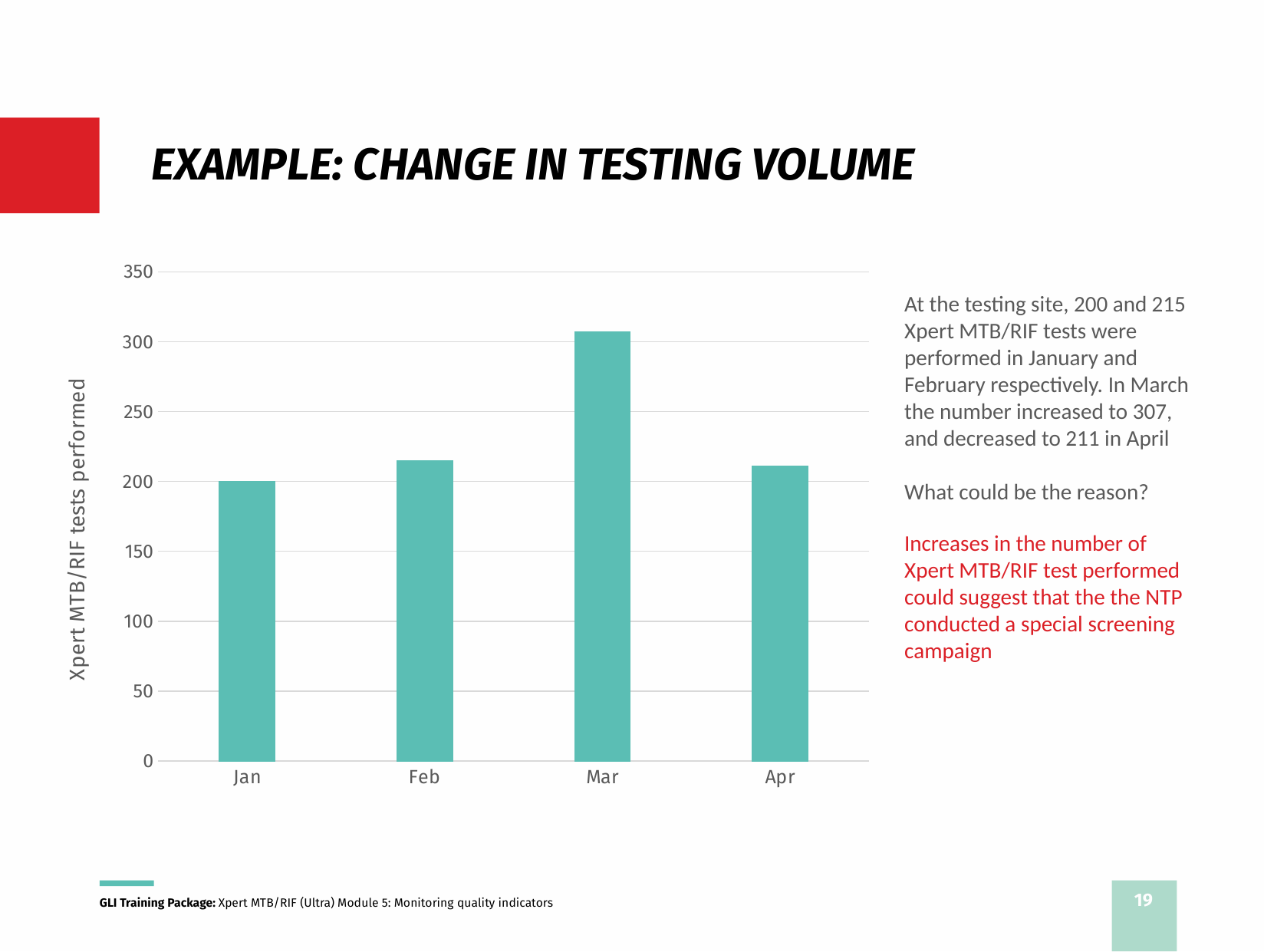

# EXAMPLE: CHANGE IN TESTING VOLUME

### Chart

| Category | Series 1 |
|---|---|
| Jan | 200.0 |
| Feb | 215.0 |
| Mar | 307.0 |
| Apr | 211.0 |
At the testing site, 200 and 215 Xpert MTB/RIF tests were performed in January and February respectively. In March the number increased to 307, and decreased to 211 in April

What could be the reason?
Increases in the number of Xpert MTB/RIF test performed could suggest that the the NTP conducted a special screening  campaign